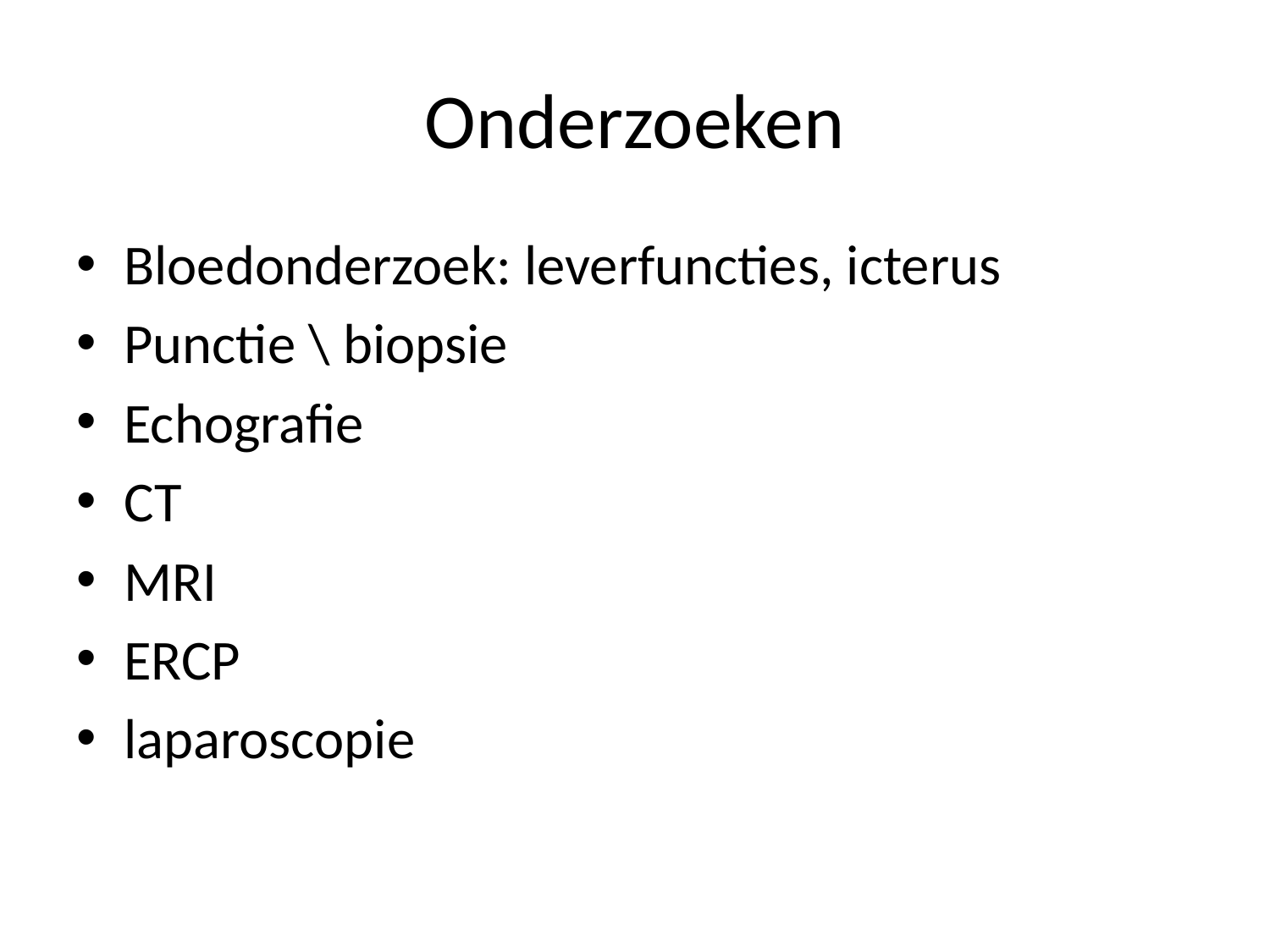

# Onderzoeken
Bloedonderzoek: leverfuncties, icterus
Punctie \ biopsie
Echografie
CT
MRI
ERCP
laparoscopie